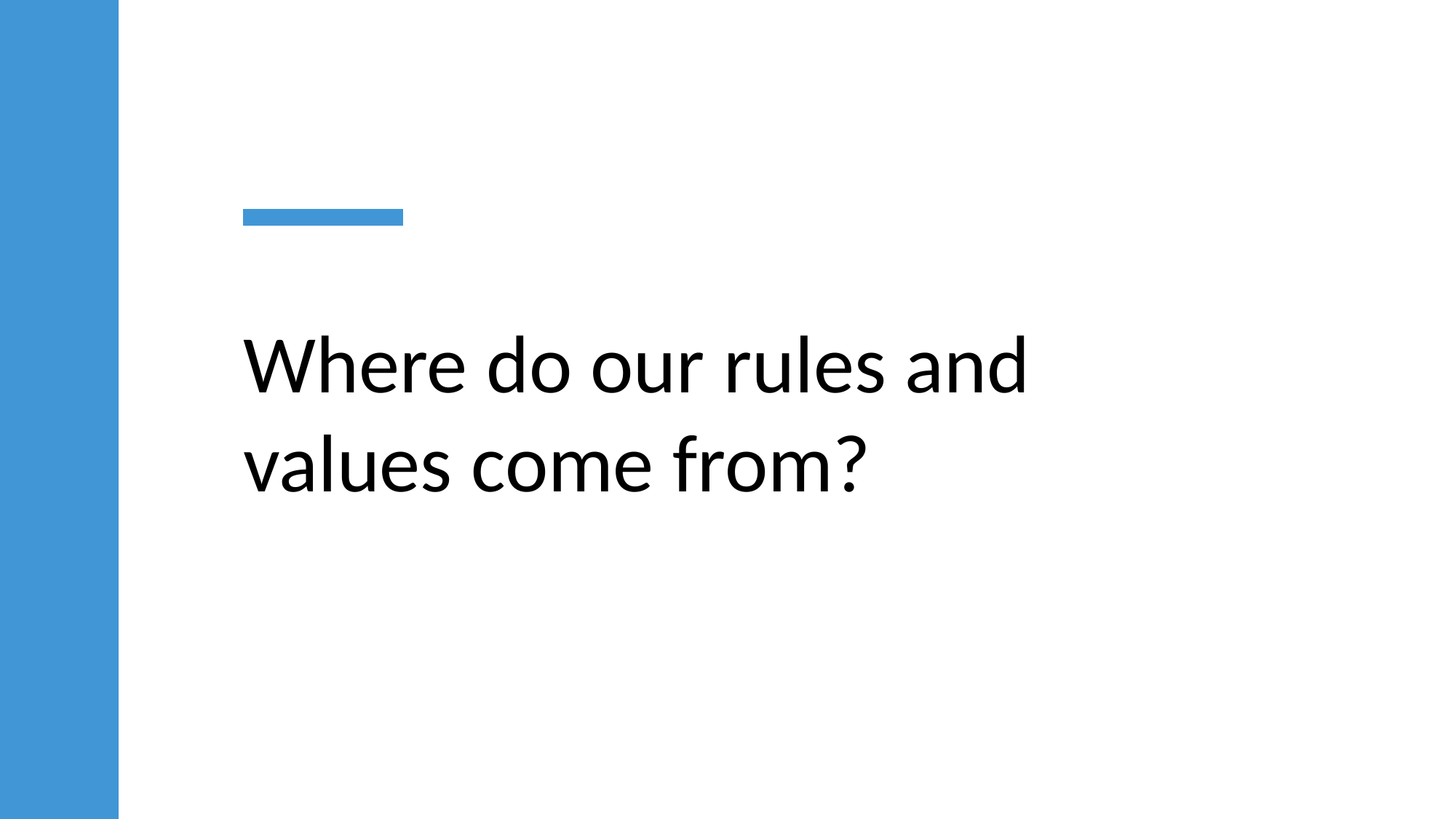

Where do our rules and values come from?